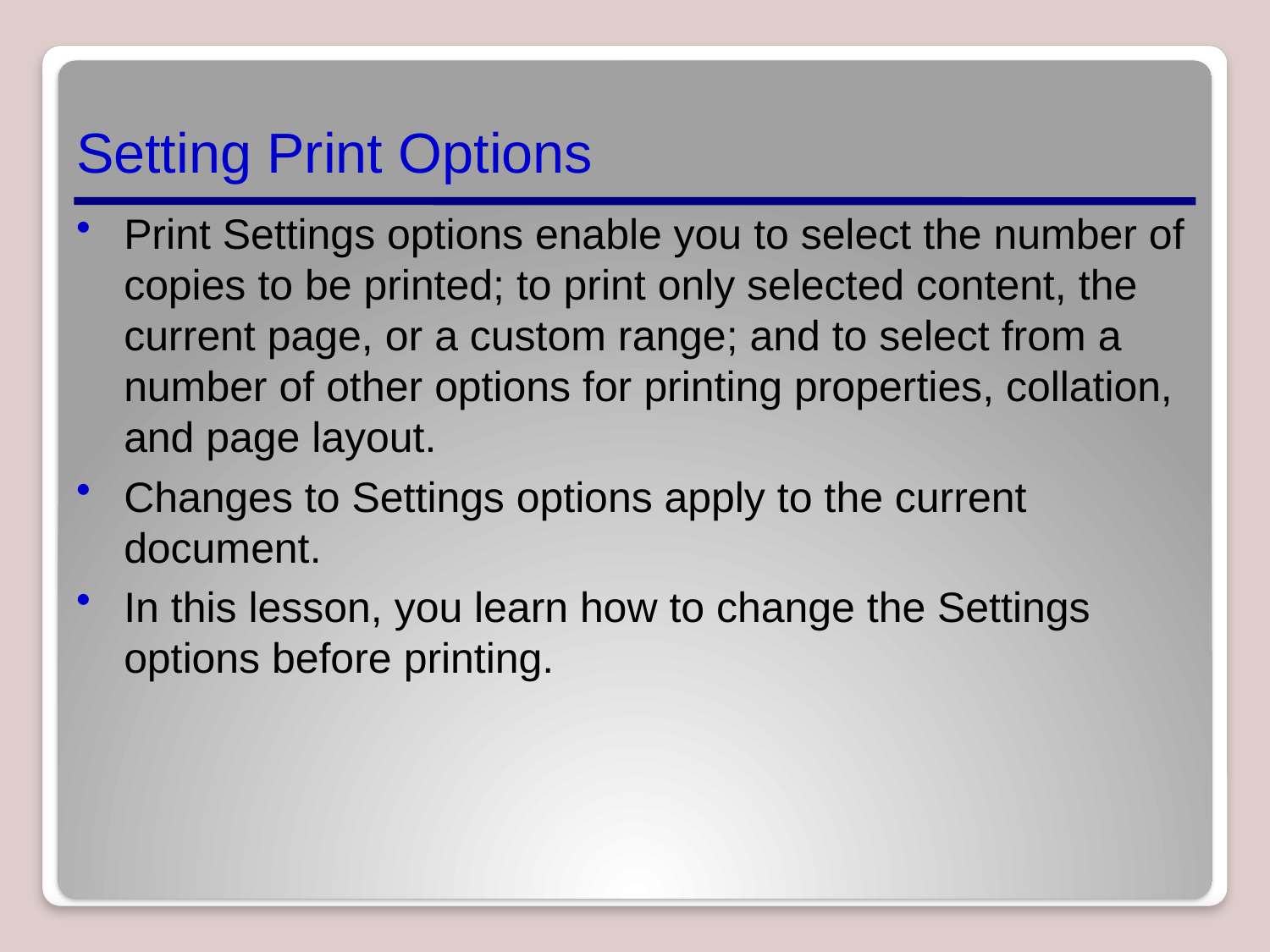

# Setting Print Options
Print Settings options enable you to select the number of copies to be printed; to print only selected content, the current page, or a custom range; and to select from a number of other options for printing properties, collation, and page layout.
Changes to Settings options apply to the current document.
In this lesson, you learn how to change the Settings options before printing.